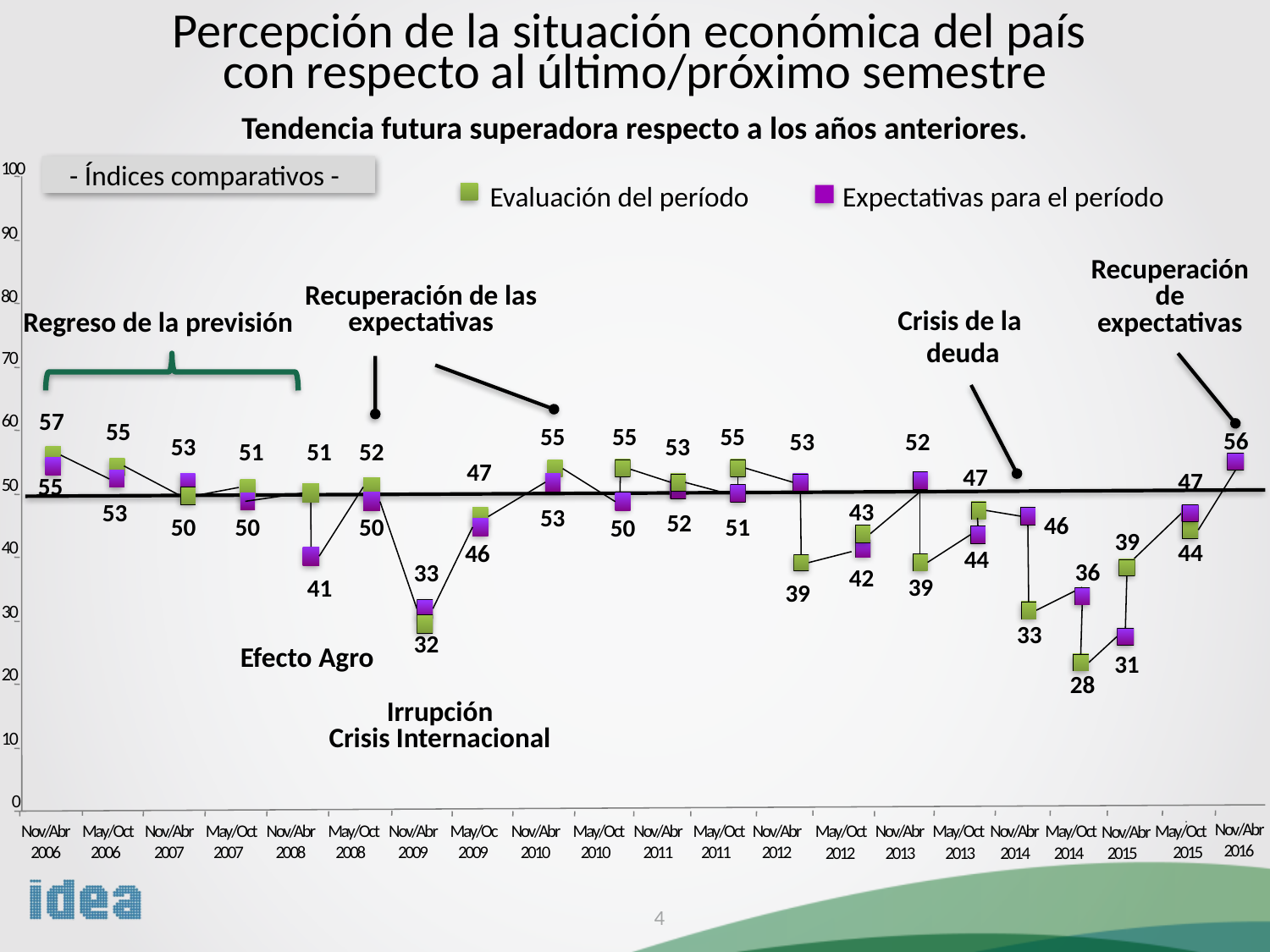

Percepción de la situación económica del país
con respecto al último/próximo semestre
Tendencia futura superadora respecto a los años anteriores.
100

90

80

70

60

50

40

30

20

10

0

Nov/Abr
May/Oct
Nov/Abr
May/Oct
Nov/Abr
May/Oct
Nov/Abr
May/Oc
Nov/Abr
May/Oct
Nov/Abr
May/Oct
Nov/Abr
2006
2006
2007
2007
2008
2008
2009
2009
2010
2010
2011
2011
2012
- Índices comparativos -
Evaluación del período

Expectativas para el período

Recuperación de expectativas
Recuperación de las expectativas
Regreso de la previsión
Crisis de la
deuda

57
55
55
55
55
56
53
52
53
53
51
51
52

47

47
47

55

43
53

53

52

46
50
50
50
51
50

39
44
46

44

36
33

42
39
41
39

33

32
Efecto Agro
31

28
Irrupción
Crisis Internacional

Nov/Abr
May/Oct
Nov/Abr
May/Oct
Nov/Abr
May/Oct
May/Oct
Nov/Abr
2016
2015
2012
2013
2013
2014
2014
2015

4